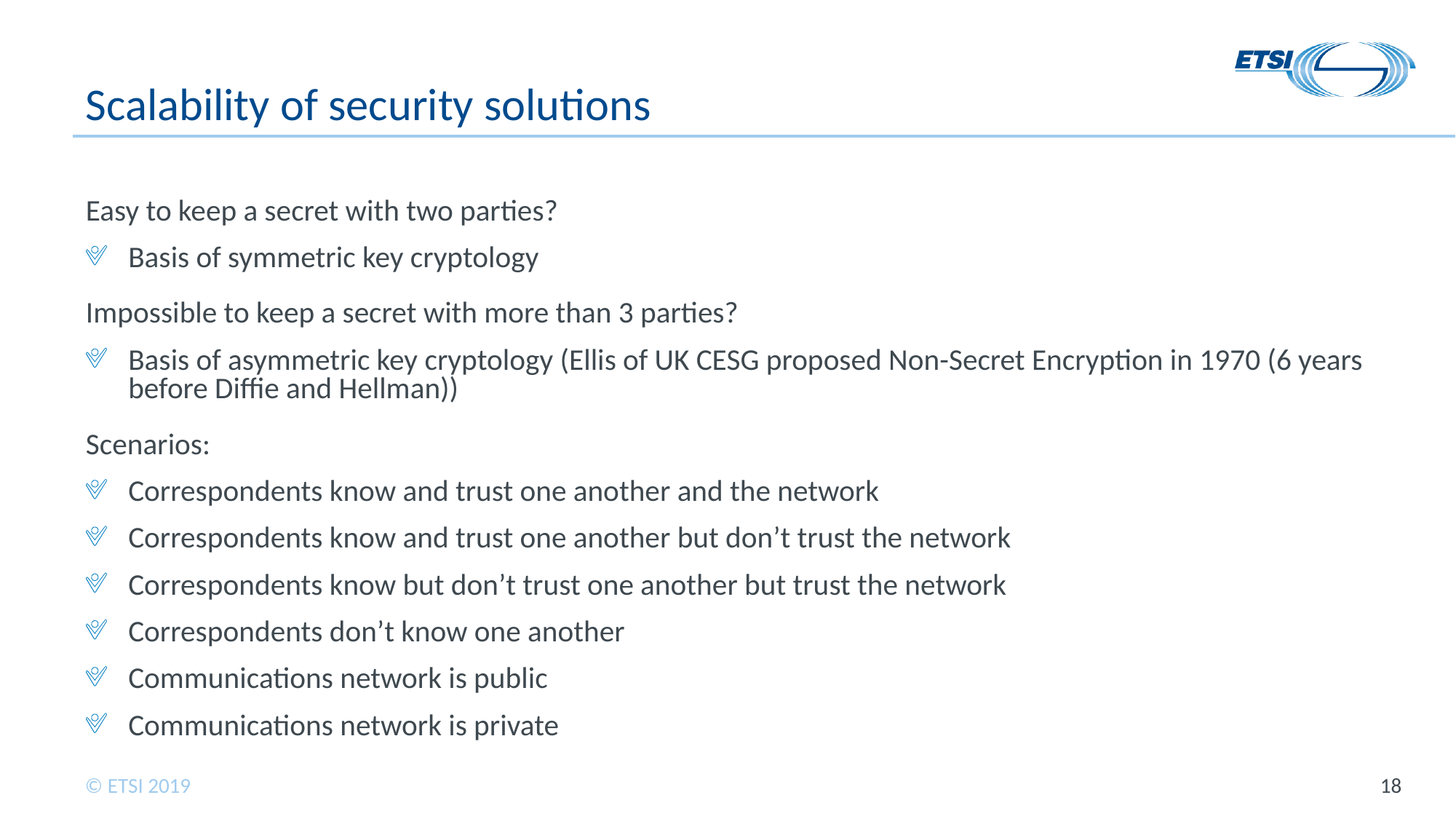

# Scalability of security solutions
Easy to keep a secret with two parties?
Basis of symmetric key cryptology
Impossible to keep a secret with more than 3 parties?
Basis of asymmetric key cryptology (Ellis of UK CESG proposed Non-Secret Encryption in 1970 (6 years before Diffie and Hellman))
Scenarios:
Correspondents know and trust one another and the network
Correspondents know and trust one another but don’t trust the network
Correspondents know but don’t trust one another but trust the network
Correspondents don’t know one another
Communications network is public
Communications network is private